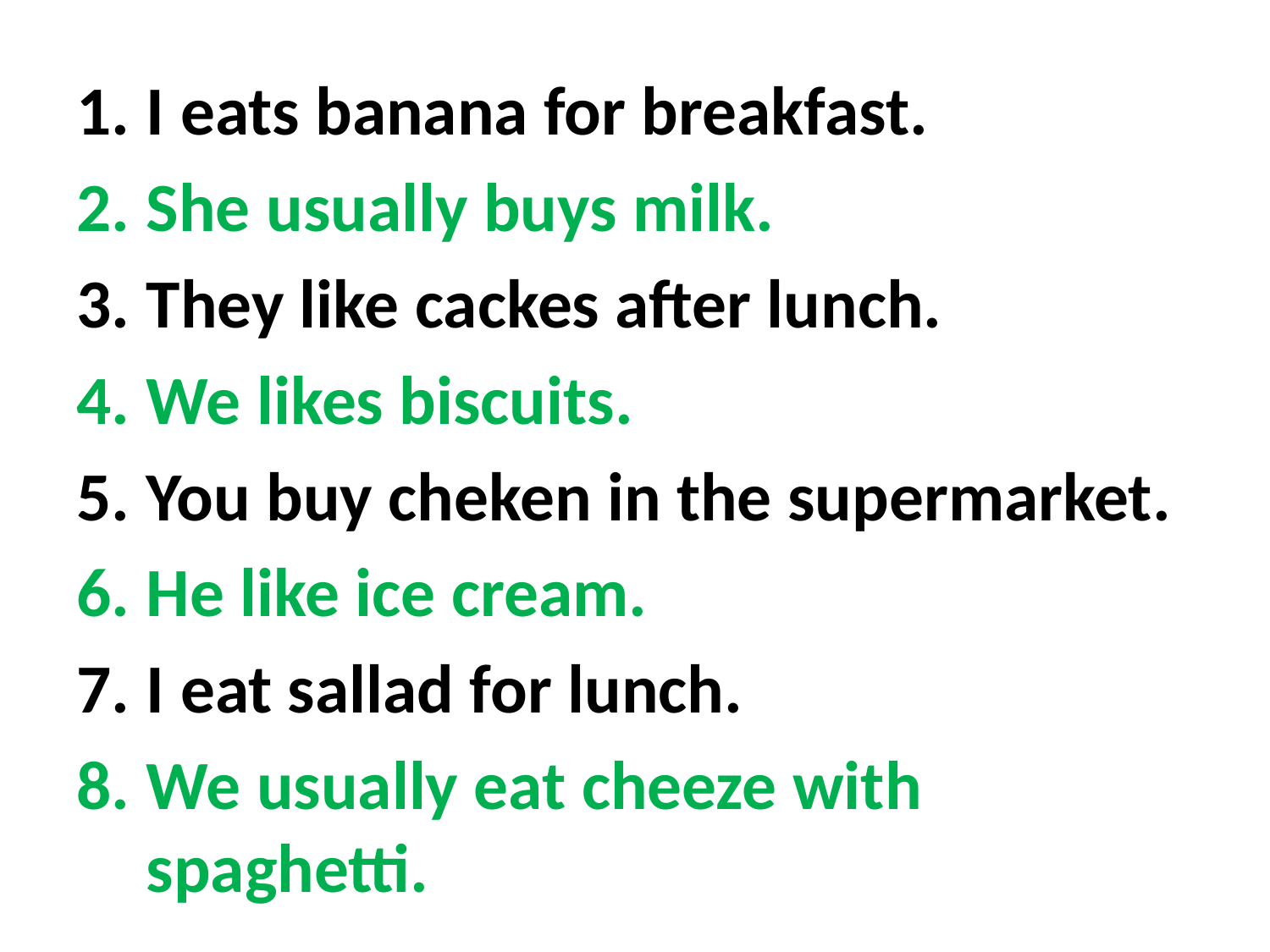

I eats banana for breakfast.
She usually buys milk.
They like cackes after lunch.
We likes biscuits.
You buy cheken in the supermarket.
He like ice cream.
I eat sallad for lunch.
We usually eat cheeze with spaghetti.